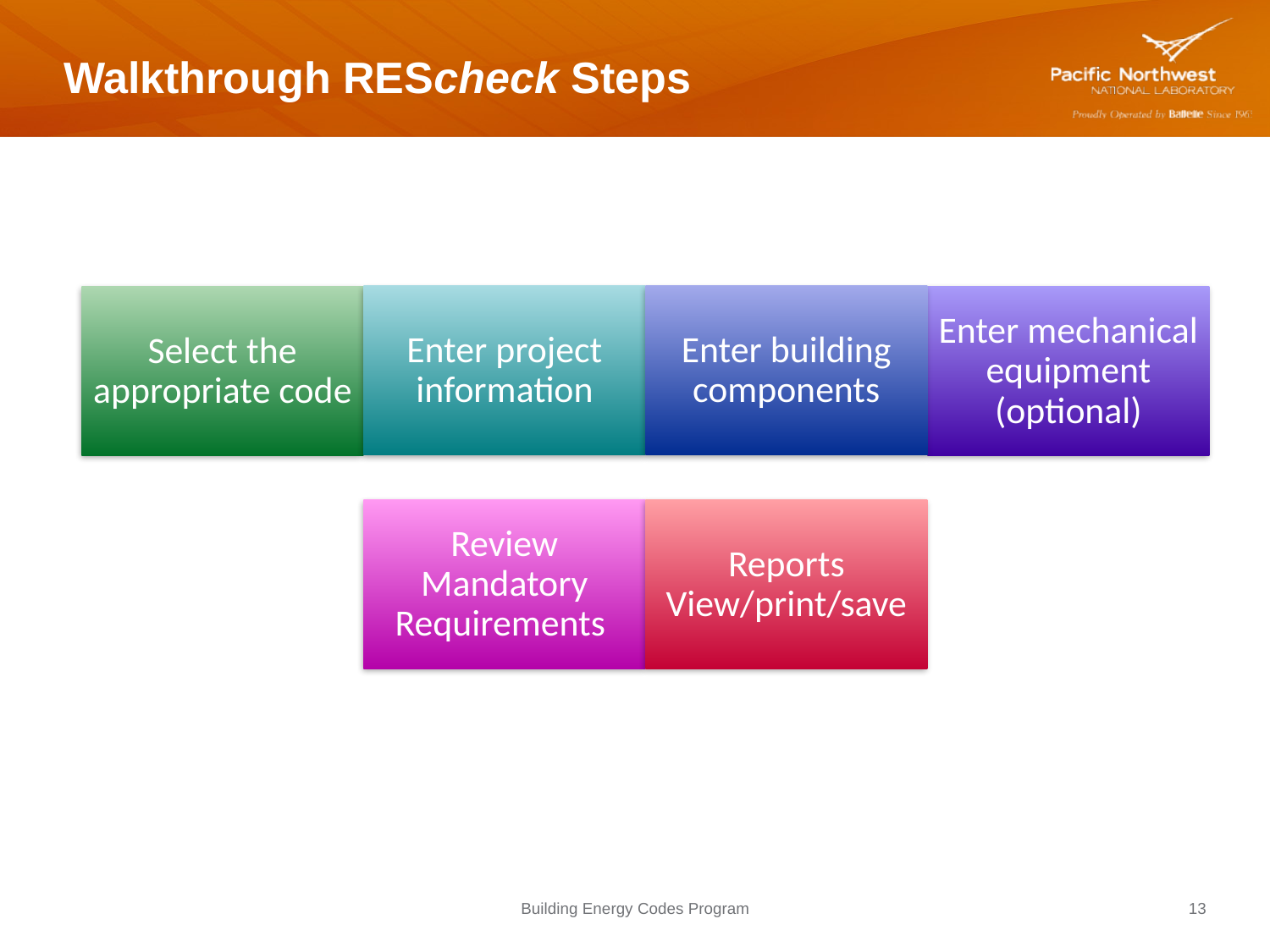

# Walkthrough REScheck Steps

Enter building components

Enter project information

Select the appropriate code

Enter mechanical equipment (optional)

Review Mandatory Requirements

Reports
View/print/save
Building Energy Codes Program
13